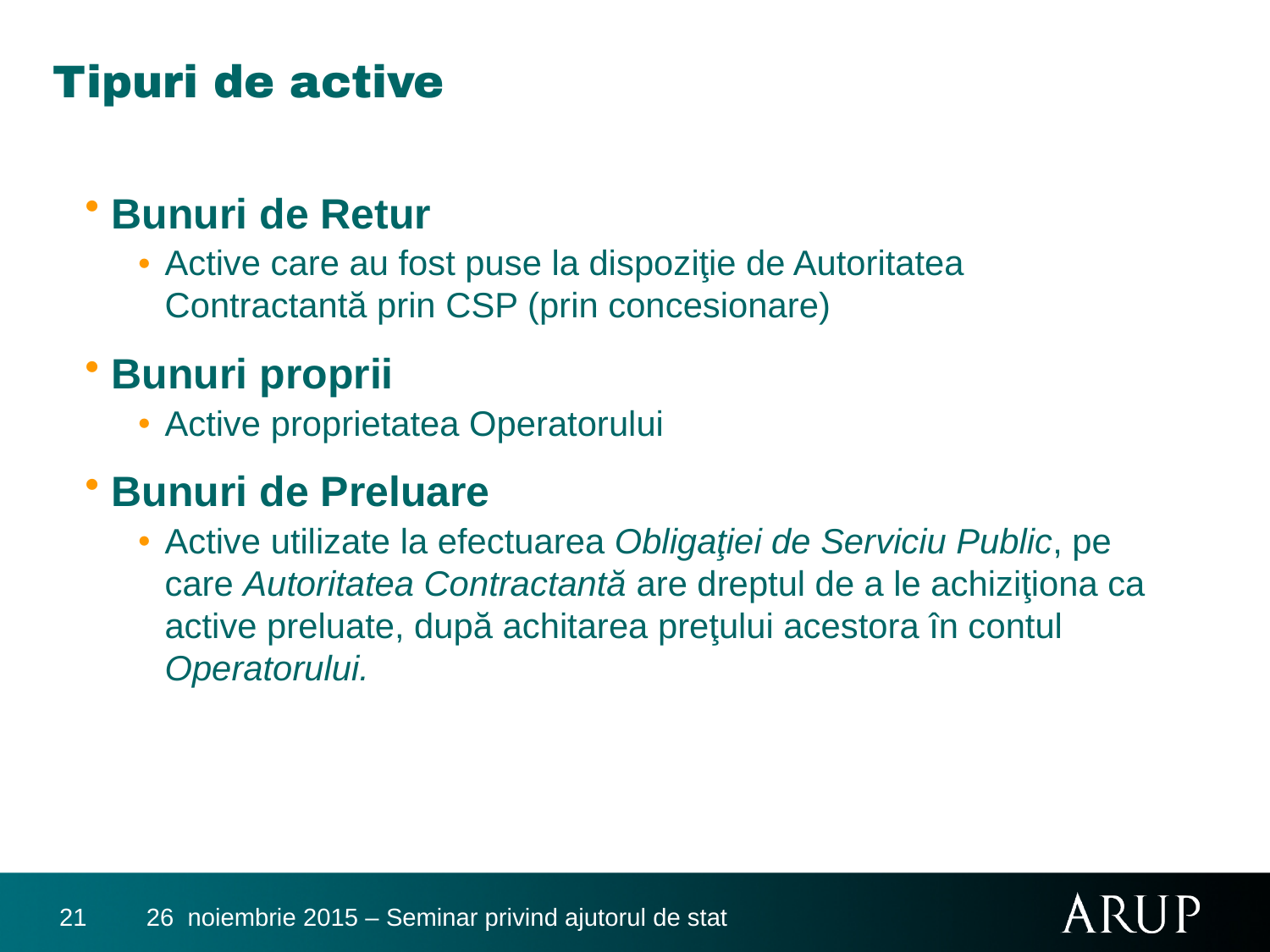

# Tipuri de active
Bunuri de Retur
Active care au fost puse la dispoziţie de Autoritatea Contractantă prin CSP (prin concesionare)
Bunuri proprii
Active proprietatea Operatorului
Bunuri de Preluare
Active utilizate la efectuarea Obligaţiei de Serviciu Public, pe care Autoritatea Contractantă are dreptul de a le achiziţiona ca active preluate, după achitarea preţului acestora în contul Operatorului.
21
26  noiembrie 2015 – Seminar privind ajutorul de stat